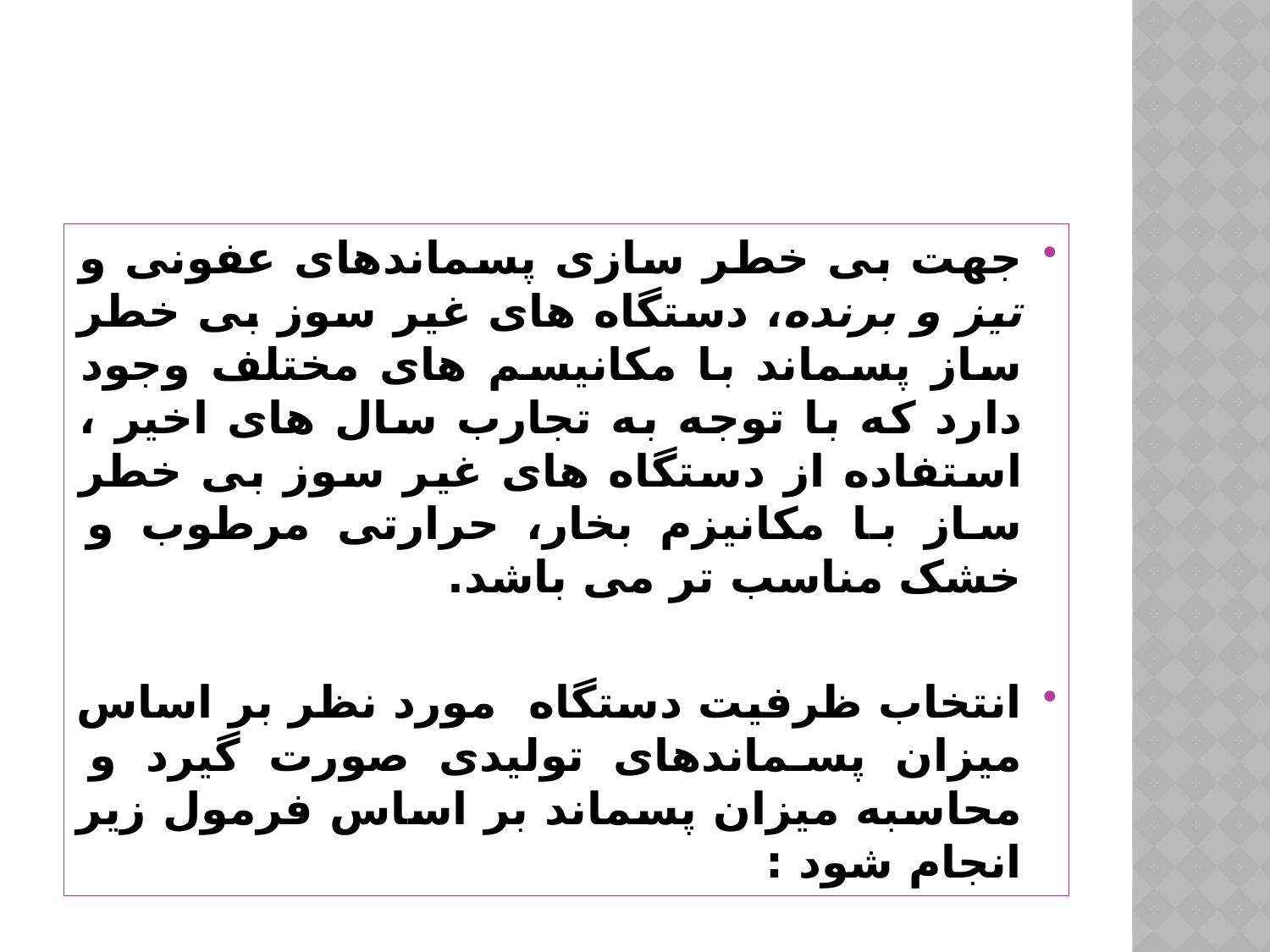

جهت بی خطر سازی پسماندهای عفونی و تیز و برنده، دستگاه های غیر سوز بی خطر ساز پسماند با مکانیسم های مختلف وجود دارد که با توجه به تجارب سال های اخیر ، استفاده از دستگاه های غیر سوز بی خطر ساز با مکانیزم بخار، حرارتی مرطوب و خشک مناسب تر می باشد.

انتخاب ظرفیت دستگاه  مورد نظر بر اساس میزان پسماندهای تولیدی صورت گیرد و محاسبه میزان پسماند بر اساس فرمول زیر انجام شود :